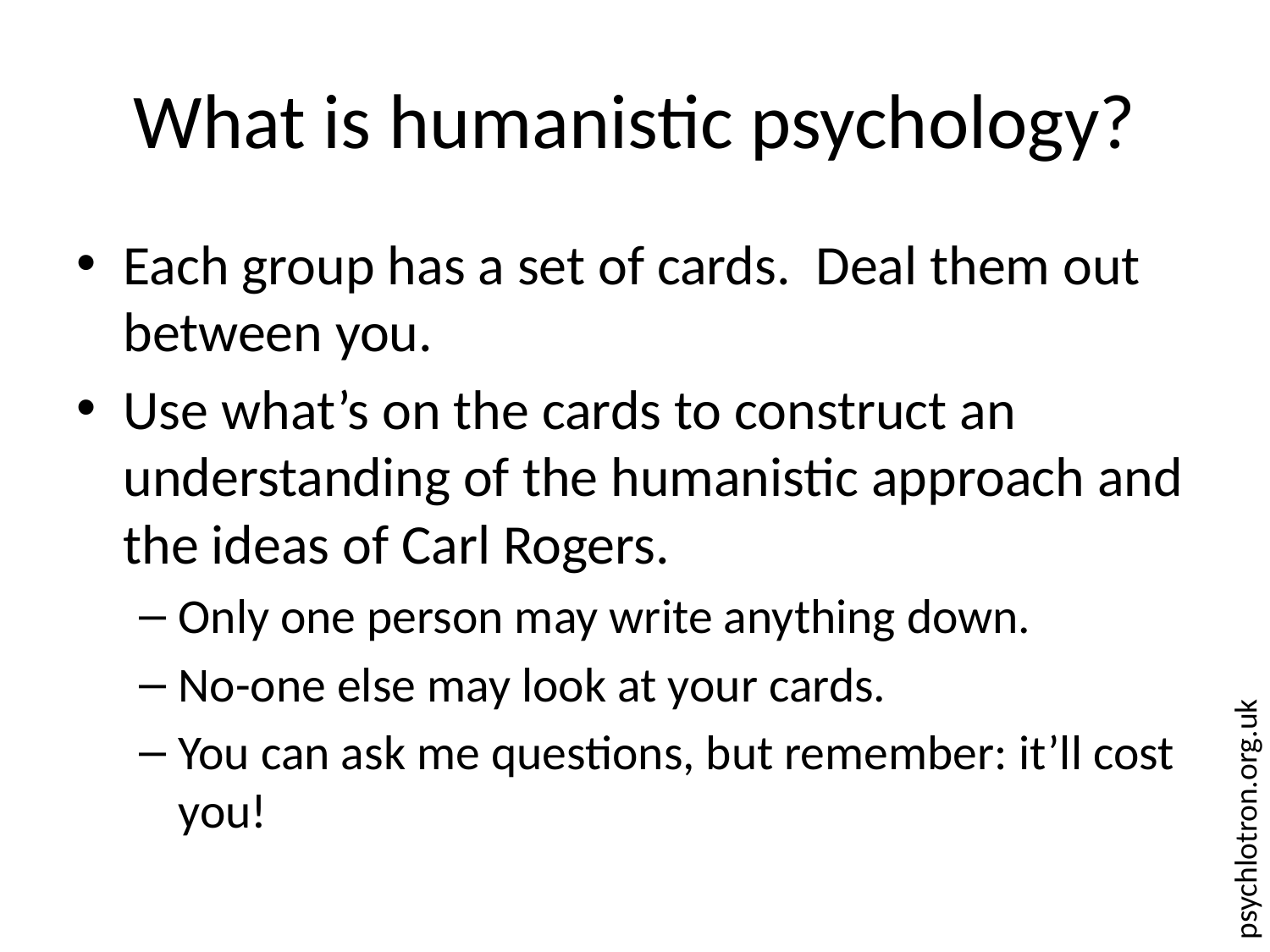

# What is humanistic psychology?
Each group has a set of cards.  Deal them out between you.
Use what’s on the cards to construct an understanding of the humanistic approach and the ideas of Carl Rogers.
Only one person may write anything down.
No-one else may look at your cards.
You can ask me questions, but remember: it’ll cost you!